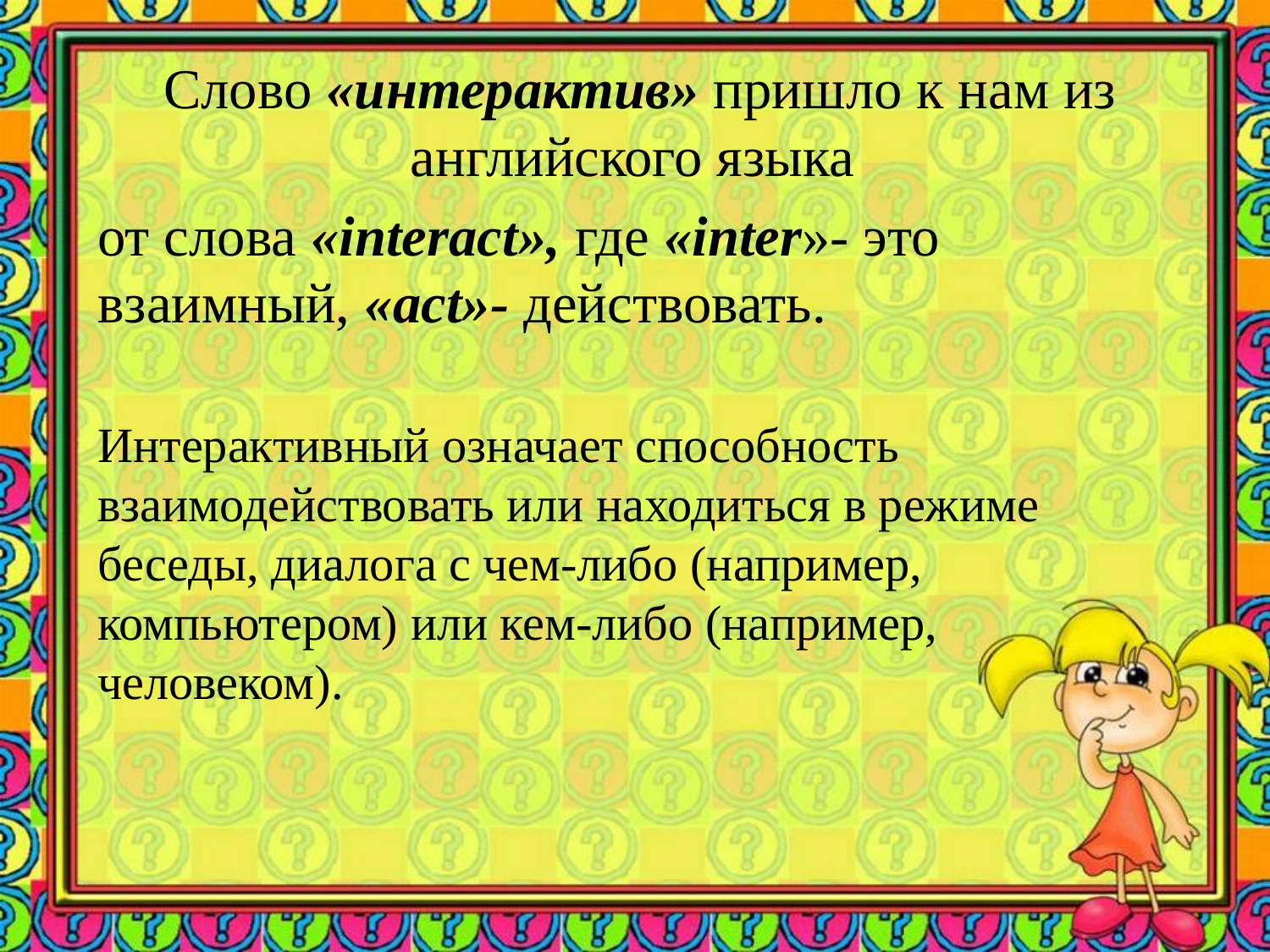

Слово «интерактив» пришло к нам из английского языка
от слова «interact», где «inter»- это взаимный, «act»- действовать.

Интерактивный означает способность взаимодействовать или находиться в режиме беседы, диалога с чем-либо (например, компьютером) или кем-либо (например, человеком).